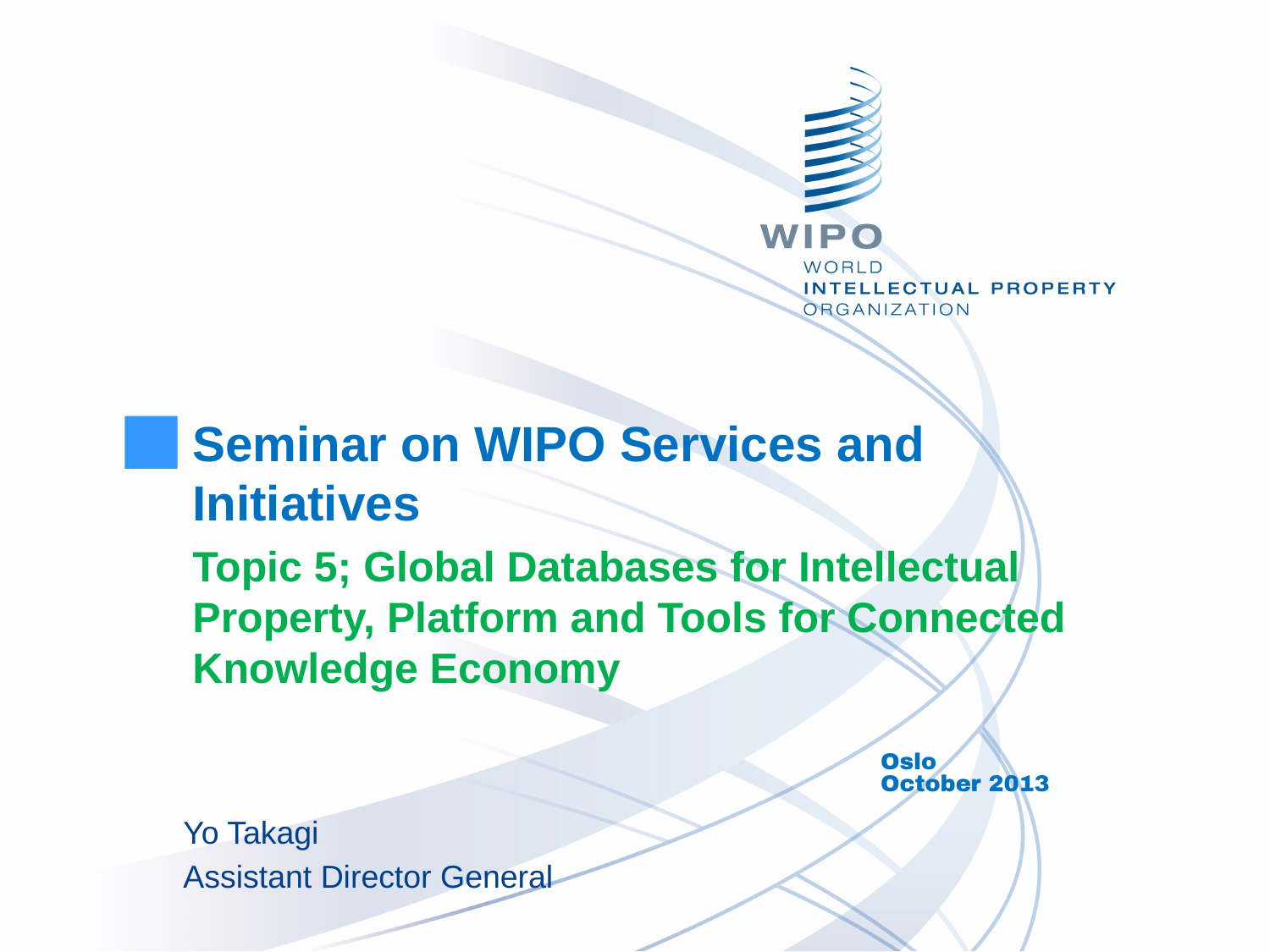

Seminar on WIPO Services and Initiatives
Topic 5; Global Databases for Intellectual Property, Platform and Tools for Connected Knowledge Economy

Oslo
October 2013
Yo Takagi
Assistant Director General